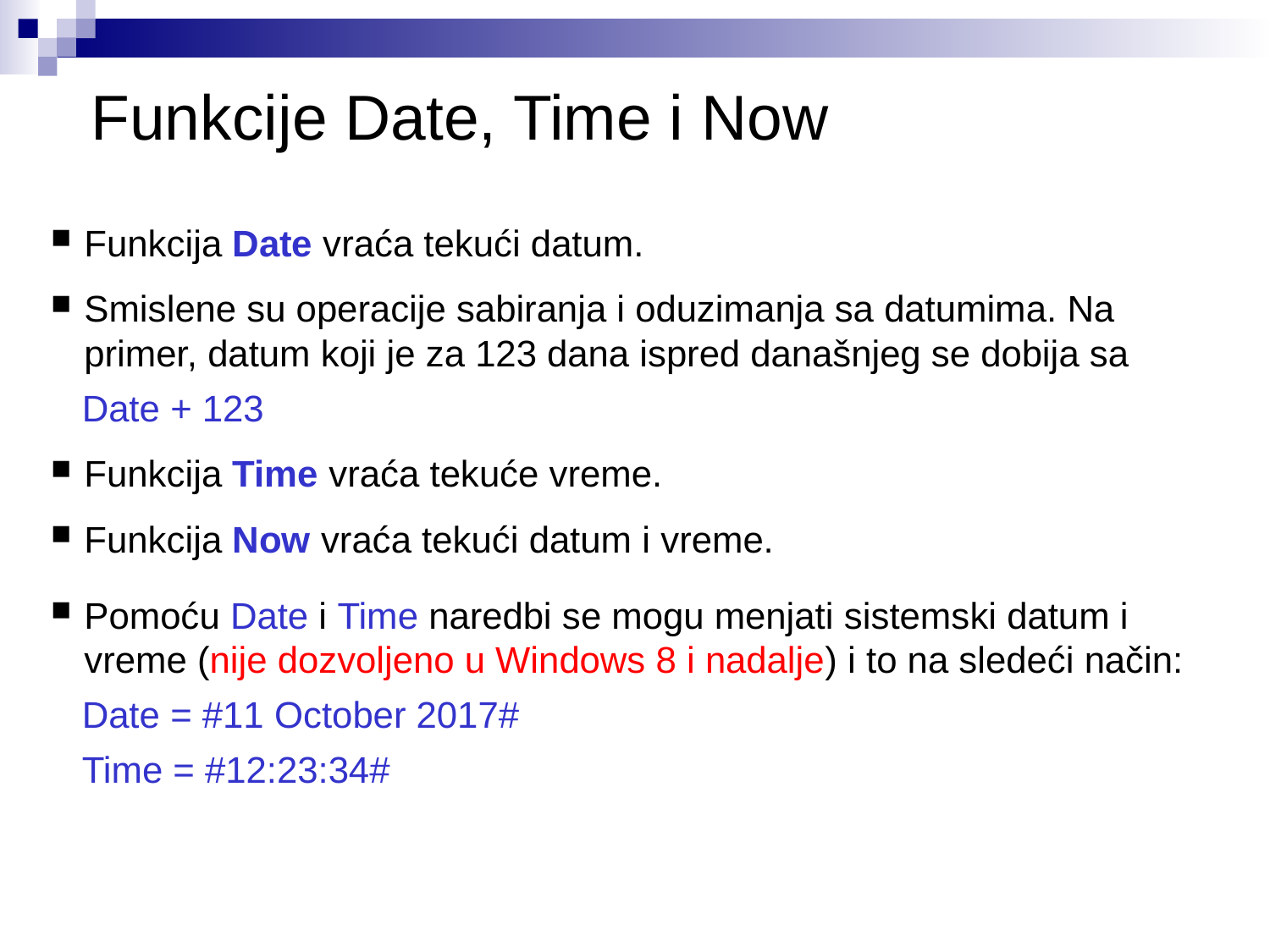

# Funkcije Date, Time i Now
Funkcija Date vraća tekući datum.
Smislene su operacije sabiranja i oduzimanja sa datumima. Na primer, datum koji je za 123 dana ispred današnjeg se dobija sa
   Date + 123
Funkcija Time vraća tekuće vreme.
Funkcija Now vraća tekući datum i vreme.
Pomoću Date i Time naredbi se mogu menjati sistemski datum i vreme (nije dozvoljeno u Windows 8 i nadalje) i to na sledeći način:
   Date = #11 October 2017#
   Time = #12:23:34#